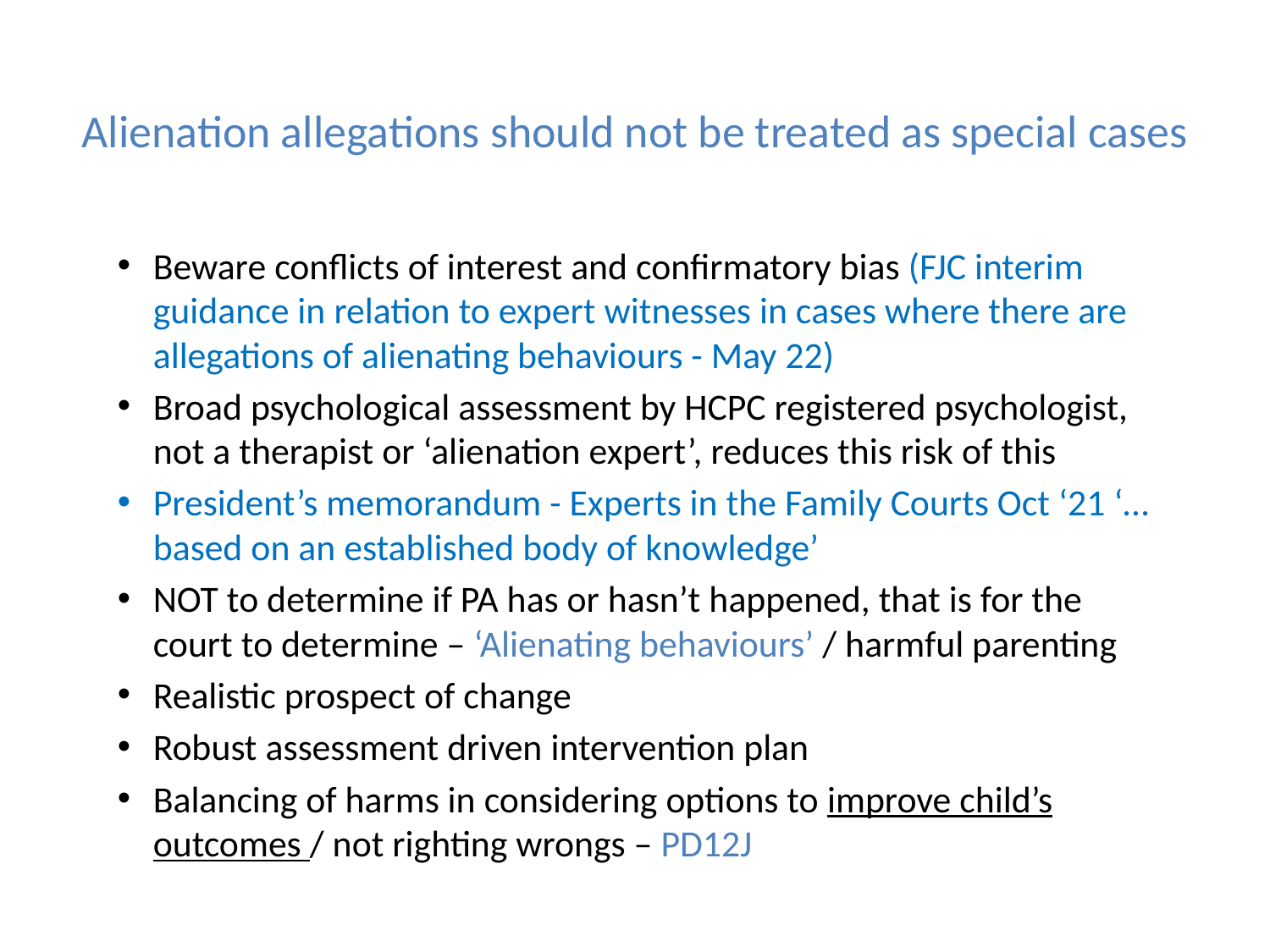

# Alienation allegations should not be treated as special cases
Beware conflicts of interest and confirmatory bias (FJC interim guidance in relation to expert witnesses in cases where there are allegations of alienating behaviours - May 22)
Broad psychological assessment by HCPC registered psychologist, not a therapist or ‘alienation expert’, reduces this risk of this
President’s memorandum - Experts in the Family Courts Oct ‘21 ‘…based on an established body of knowledge’
NOT to determine if PA has or hasn’t happened, that is for the court to determine – ‘Alienating behaviours’ / harmful parenting
Realistic prospect of change
Robust assessment driven intervention plan
Balancing of harms in considering options to improve child’s outcomes / not righting wrongs – PD12J